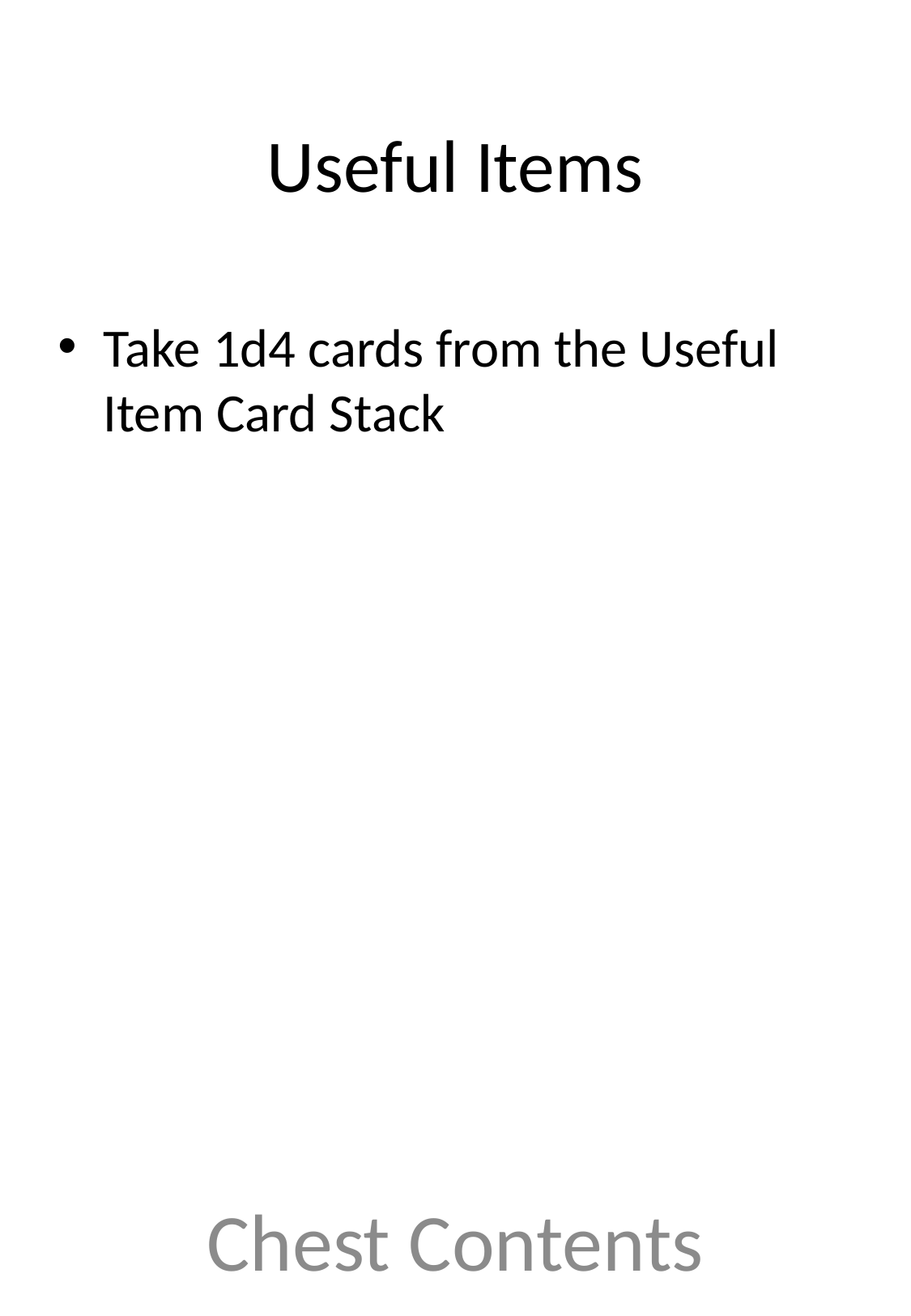

# Useful Items
Take 1d4 cards from the Useful Item Card Stack
Chest Contents